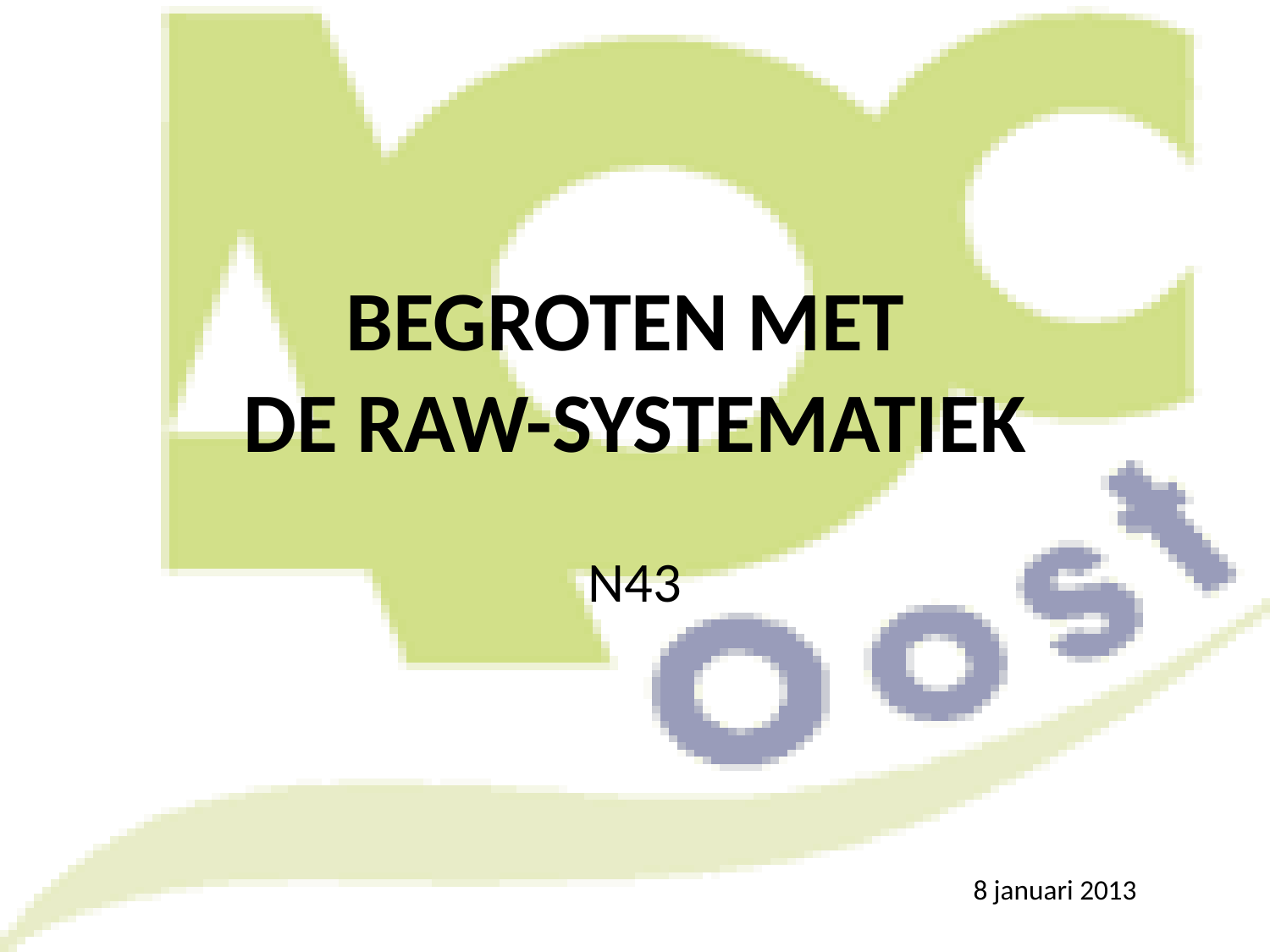

# BEGROTEN MET DE RAW-SYSTEMATIEK
N43
8 januari 2013